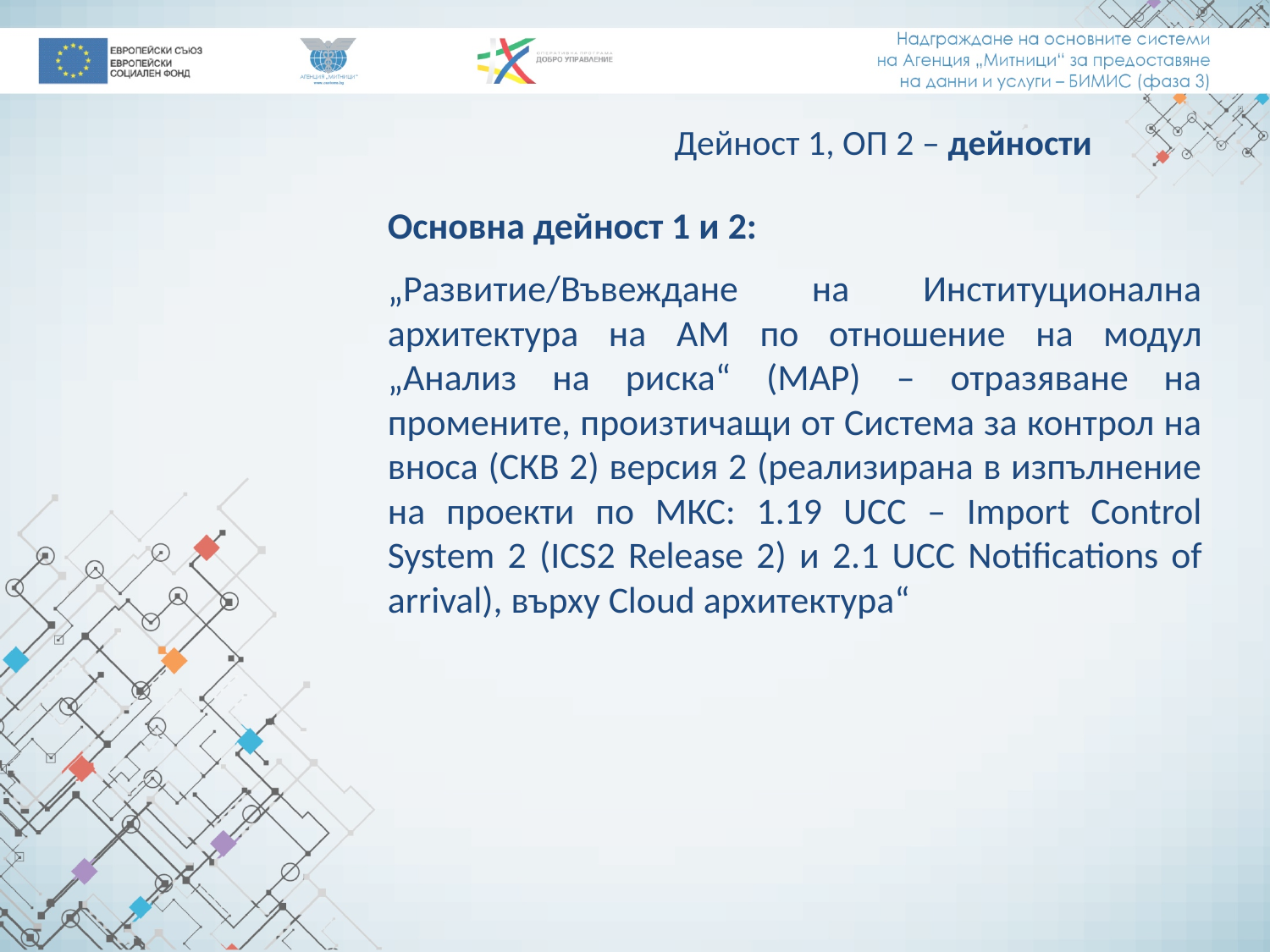

# Дейност 1, ОП 2 – дейности
Основна дейност 1 и 2:
„Развитие/Въвеждане на Институционална архитектура на АМ по отношение на модул „Анализ на риска“ (МАР) – отразяване на промените, произтичащи от Система за контрол на вноса (СКВ 2) версия 2 (реализирана в изпълнение на проекти по МКС: 1.19 UCC – Import Control System 2 (ICS2 Release 2) и 2.1 UCC Notifications of arrival), върху Cloud архитектура“